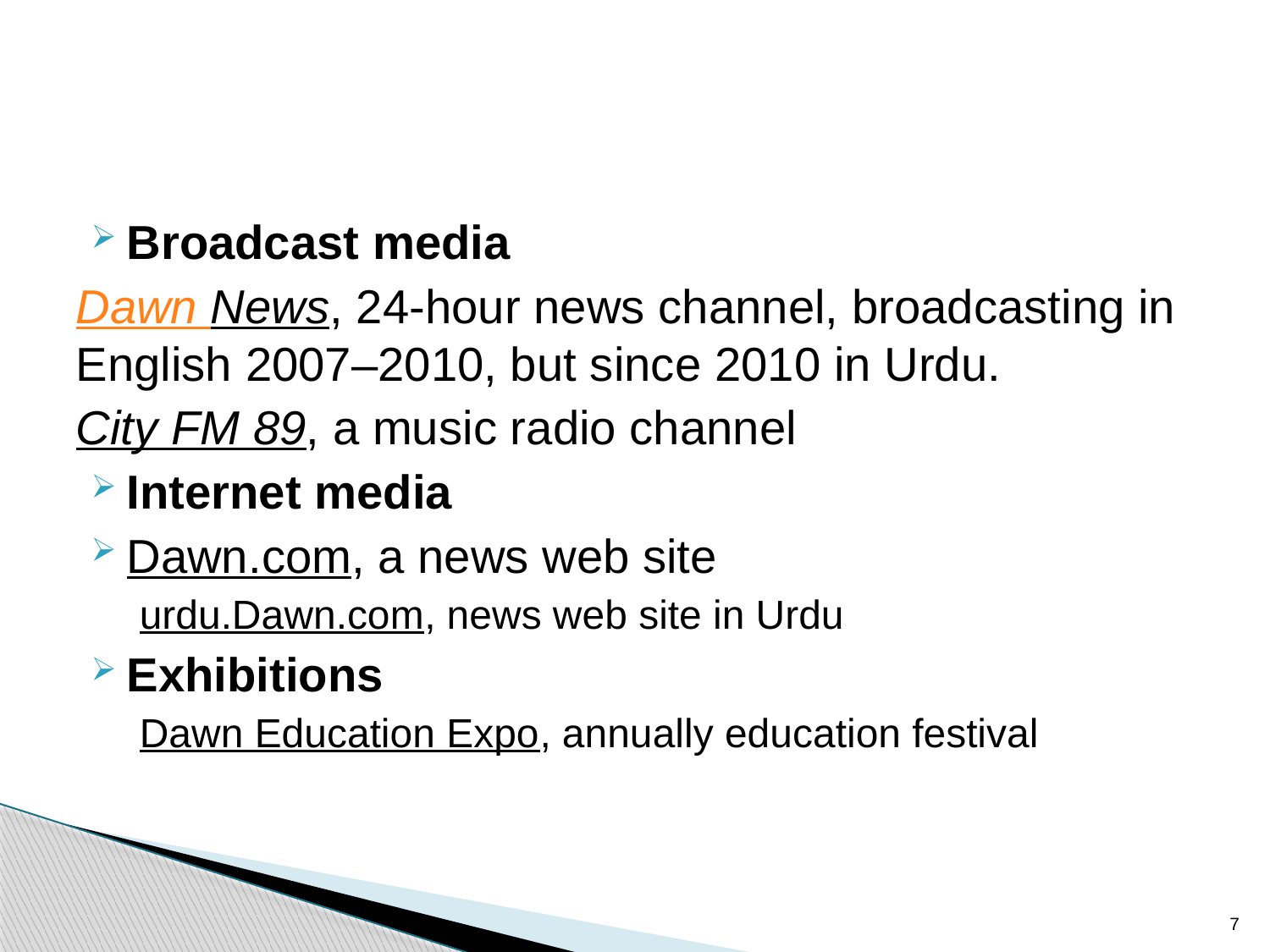

#
Broadcast media
Dawn News, 24-hour news channel, broadcasting in English 2007–2010, but since 2010 in Urdu.
City FM 89, a music radio channel
Internet media
Dawn.com, a news web site
urdu.Dawn.com, news web site in Urdu
Exhibitions
Dawn Education Expo, annually education festival

7